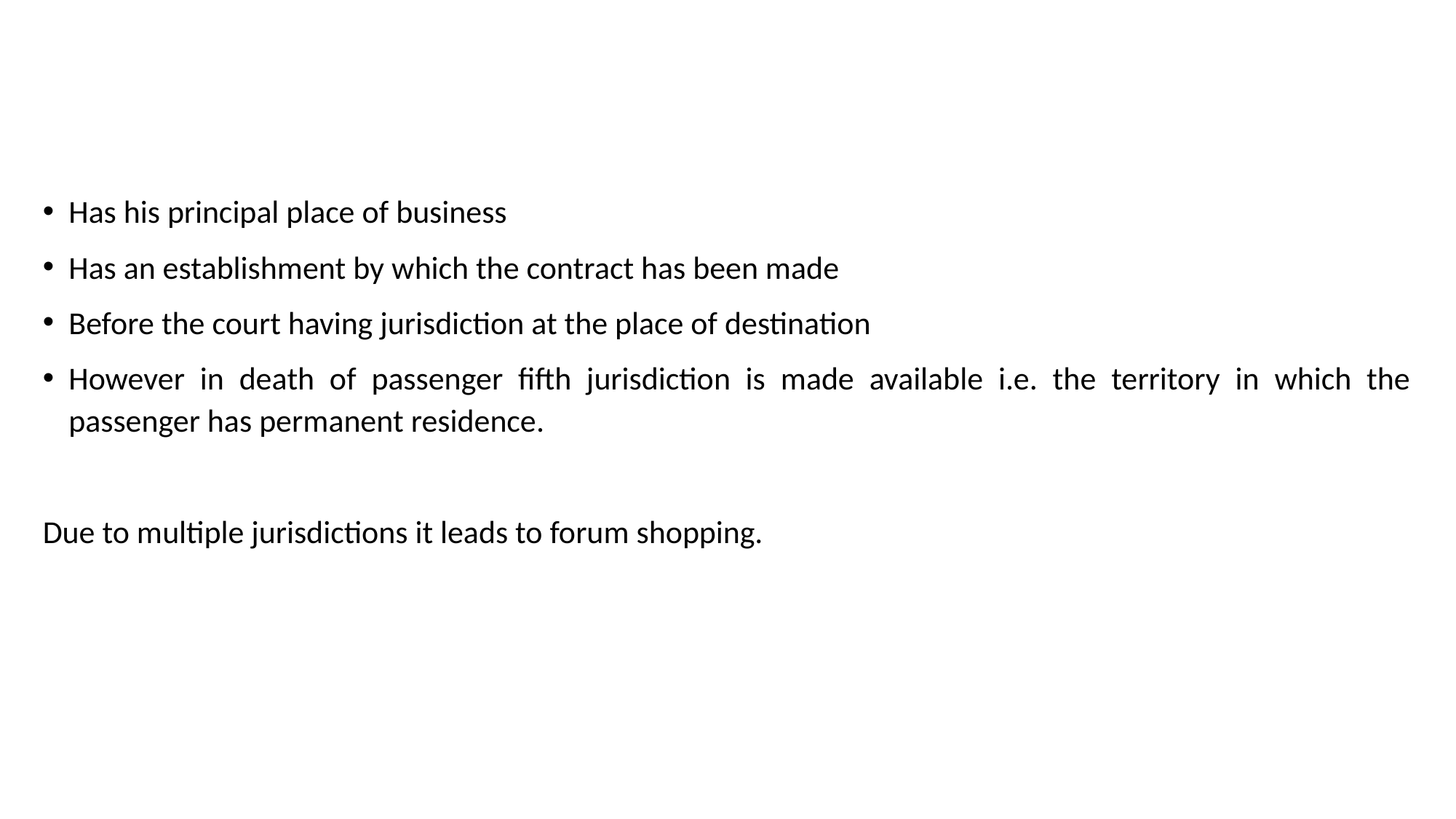

Has his principal place of business
Has an establishment by which the contract has been made
Before the court having jurisdiction at the place of destination
However in death of passenger fifth jurisdiction is made available i.e. the territory in which the passenger has permanent residence.

Due to multiple jurisdictions it leads to forum shopping.